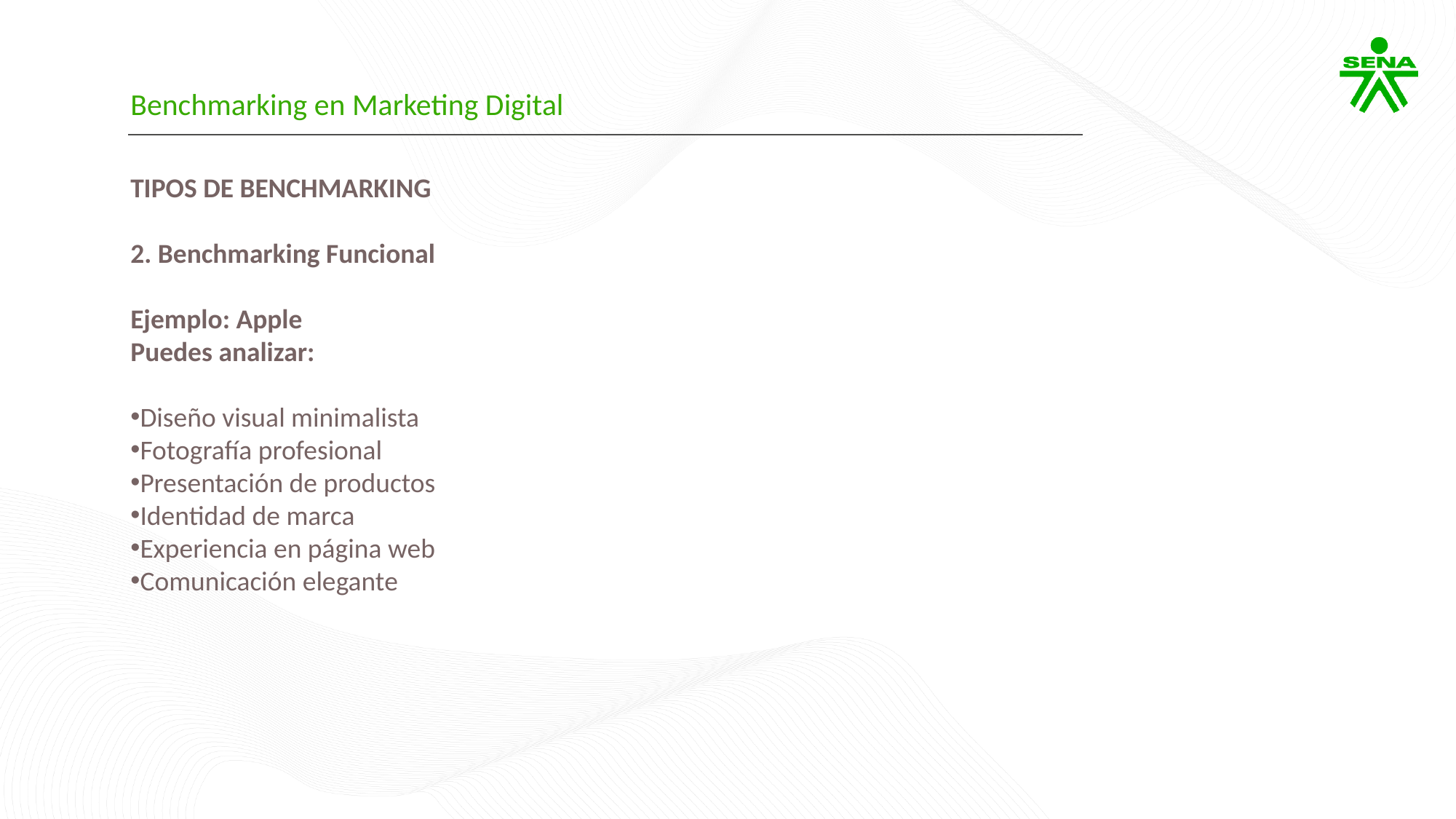

Benchmarking en Marketing Digital
TIPOS DE BENCHMARKING

2. Benchmarking Funcional

Ejemplo: Apple
Puedes analizar:

Diseño visual minimalista
Fotografía profesional
Presentación de productos
Identidad de marca
Experiencia en página web
Comunicación elegante